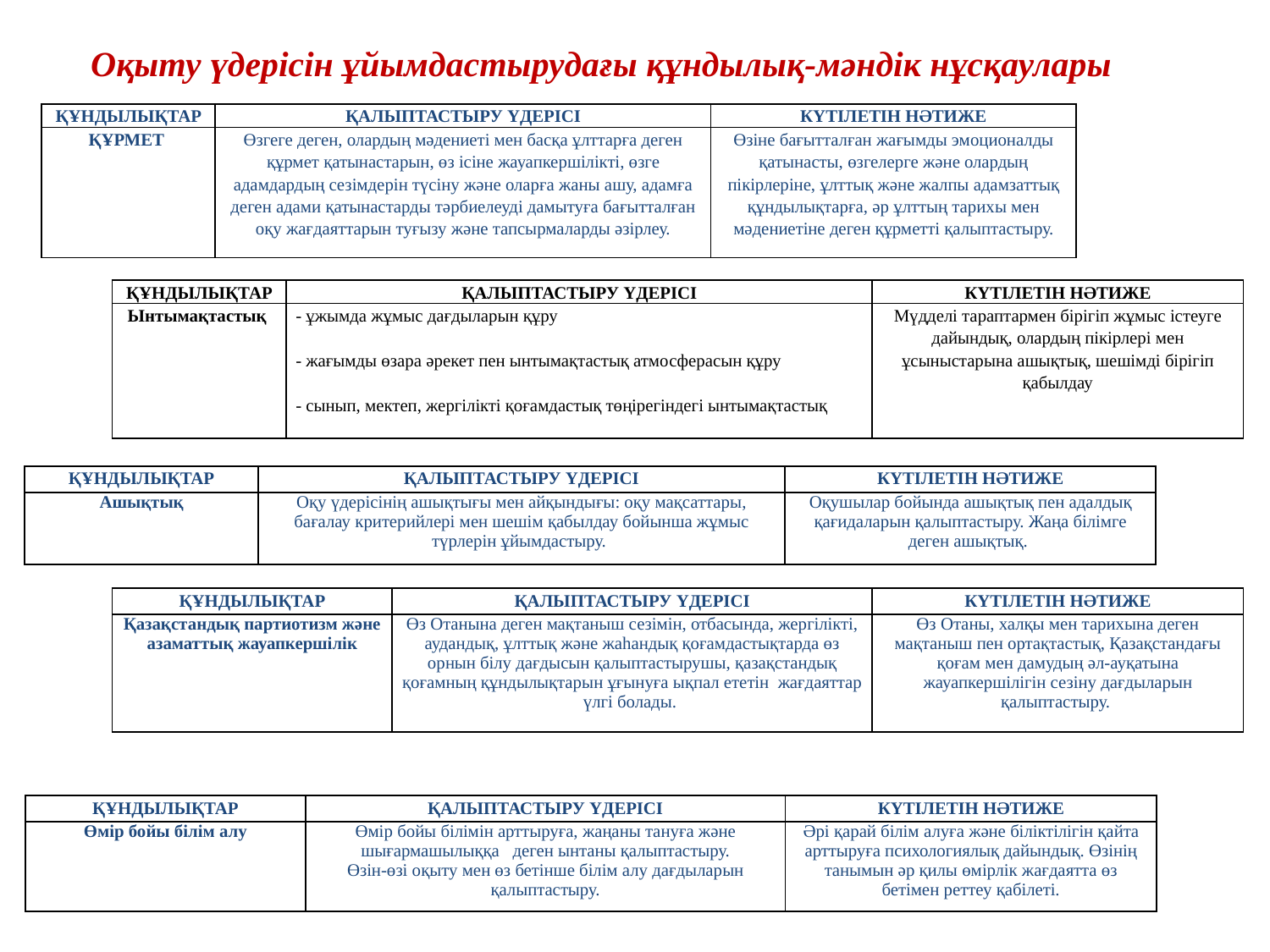

Оқыту үдерісін ұйымдастырудағы құндылық-мәндік нұсқаулары
| ҚҰНДЫЛЫҚТАР | ҚАЛЫПТАСТЫРУ ҮДЕРІСІ | КҮТІЛЕТІН НӘТИЖЕ |
| --- | --- | --- |
| ҚҰРМЕТ | Өзгеге деген, олардың мәдениеті мен басқа ұлттарға деген құрмет қатынастарын, өз ісіне жауапкершілікті, өзге адамдардың сезімдерін түсіну және оларға жаны ашу, адамға деген адами қатынастарды тәрбиелеуді дамытуға бағытталған оқу жағдаяттарын туғызу және тапсырмаларды әзірлеу. | Өзіне бағытталған жағымды эмоционалды қатынасты, өзгелерге және олардың пікірлеріне, ұлттық және жалпы адамзаттық құндылықтарға, әр ұлттың тарихы мен мәдениетіне деген құрметті қалыптастыру. |
| ҚҰНДЫЛЫҚТАР | ҚАЛЫПТАСТЫРУ ҮДЕРІСІ | КҮТІЛЕТІН НӘТИЖЕ |
| --- | --- | --- |
| Ынтымақтастық | ұжымда жұмыс дағдыларын құру жағымды өзара әрекет пен ынтымақтастық атмосферасын құру сынып, мектеп, жергілікті қоғамдастық төңірегіндегі ынтымақтастық | Мүдделі тараптармен бірігіп жұмыс істеуге дайындық, олардың пікірлері мен ұсыныстарына ашықтық, шешімді бірігіп қабылдау |
| ҚҰНДЫЛЫҚТАР | ҚАЛЫПТАСТЫРУ ҮДЕРІСІ | КҮТІЛЕТІН НӘТИЖЕ |
| --- | --- | --- |
| Ашықтық | Оқу үдерісінің ашықтығы мен айқындығы: оқу мақсаттары, бағалау критерийлері мен шешім қабылдау бойынша жұмыс түрлерін ұйымдастыру. | Оқушылар бойында ашықтық пен адалдық қағидаларын қалыптастыру. Жаңа білімге деген ашықтық. |
| ҚҰНДЫЛЫҚТАР | ҚАЛЫПТАСТЫРУ ҮДЕРІСІ | КҮТІЛЕТІН НӘТИЖЕ |
| --- | --- | --- |
| Қазақстандық партиотизм және азаматтық жауапкершілік | Өз Отанына деген мақтаныш сезімін, отбасында, жергілікті, аудандық, ұлттық және жаһандық қоғамдастықтарда өз орнын білу дағдысын қалыптастырушы, қазақстандық қоғамның құндылықтарын ұғынуға ықпал ететін жағдаяттар үлгі болады. | Өз Отаны, халқы мен тарихына деген мақтаныш пен ортақтастық, Қазақстандағы қоғам мен дамудың әл-ауқатына жауапкершілігін сезіну дағдыларын қалыптастыру. |
| ҚҰНДЫЛЫҚТАР | ҚАЛЫПТАСТЫРУ ҮДЕРІСІ | КҮТІЛЕТІН НӘТИЖЕ |
| --- | --- | --- |
| Өмір бойы білім алу | Өмір бойы білімін арттыруға, жаңаны тануға және шығармашылыққа деген ынтаны қалыптастыру. Өзін-өзі оқыту мен өз бетінше білім алу дағдыларын қалыптастыру. | Әрі қарай білім алуға және біліктілігін қайта арттыруға психологиялық дайындық. Өзінің танымын әр қилы өмірлік жағдаятта өз бетімен реттеу қабілеті. |